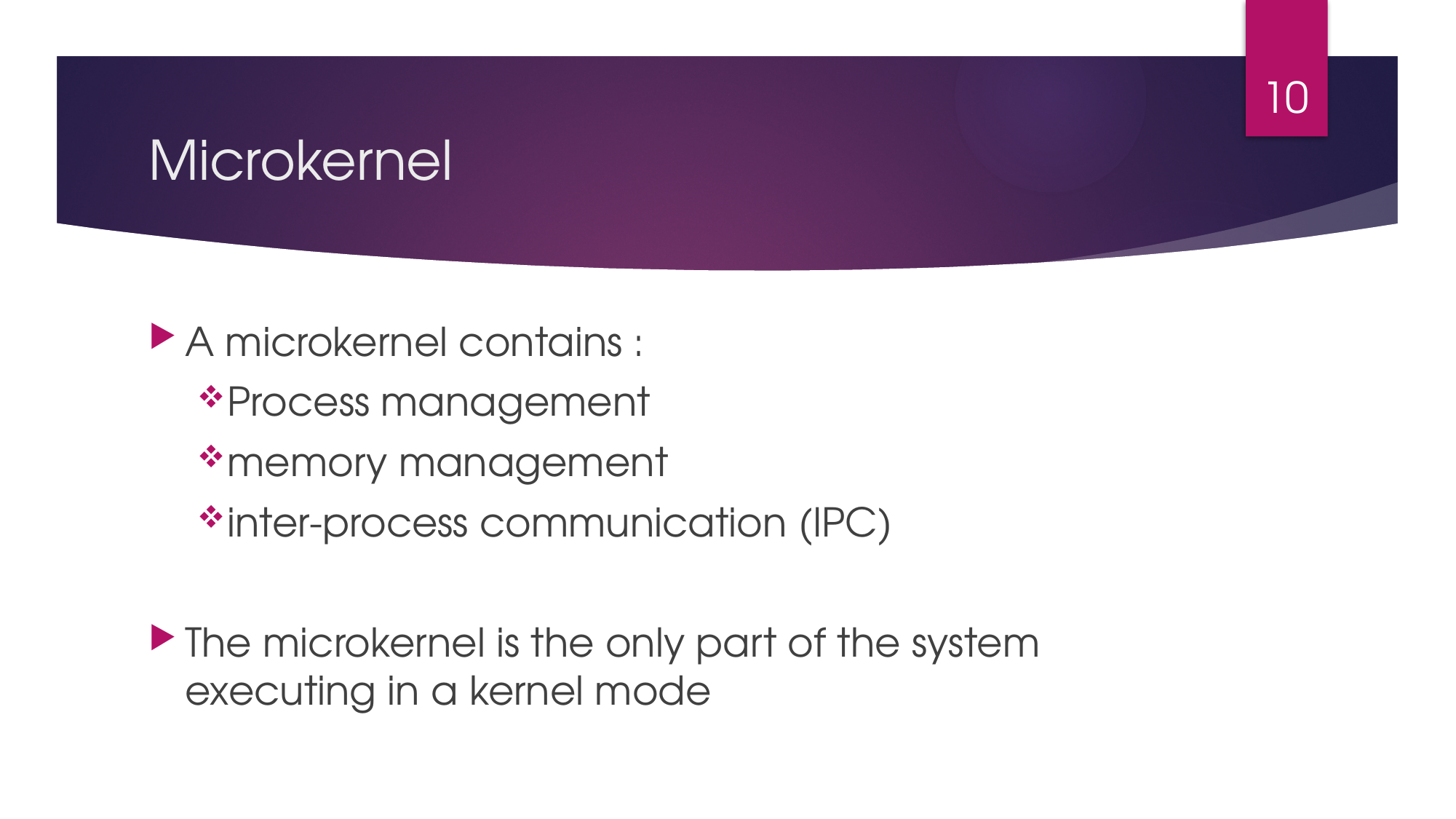

10
# Microkernel
A microkernel contains :
Process management
memory management
inter-process communication (IPC)

The microkernel is the only part of the system executing in a kernel mode